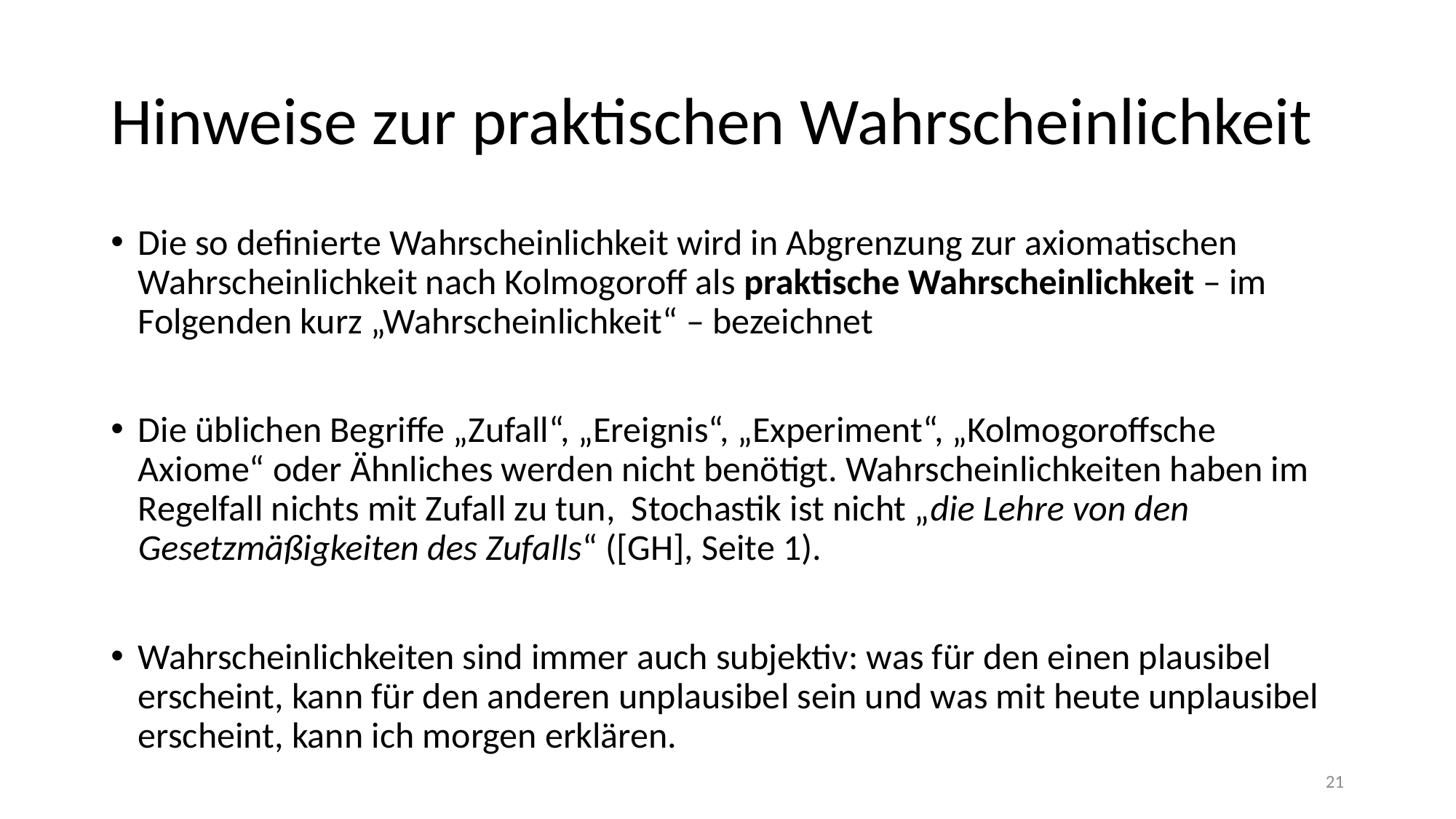

# Hinweise zur praktischen Wahrscheinlichkeit
Die so definierte Wahrscheinlichkeit wird in Abgrenzung zur axiomatischen Wahrscheinlichkeit nach Kolmogoroff als praktische Wahrscheinlichkeit – im Folgenden kurz „Wahrscheinlichkeit“ – bezeichnet

Die üblichen Begriffe „Zufall“, „Ereignis“, „Experiment“, „Kolmogoroffsche Axiome“ oder Ähnliches werden nicht benötigt. Wahrscheinlichkeiten haben im Regelfall nichts mit Zufall zu tun,  Stochastik ist nicht „die Lehre von den Gesetzmäßigkeiten des Zufalls“ ([GH], Seite 1).

Wahrscheinlichkeiten sind immer auch subjektiv: was für den einen plausibel erscheint, kann für den anderen unplausibel sein und was mit heute unplausibel erscheint, kann ich morgen erklären.
21